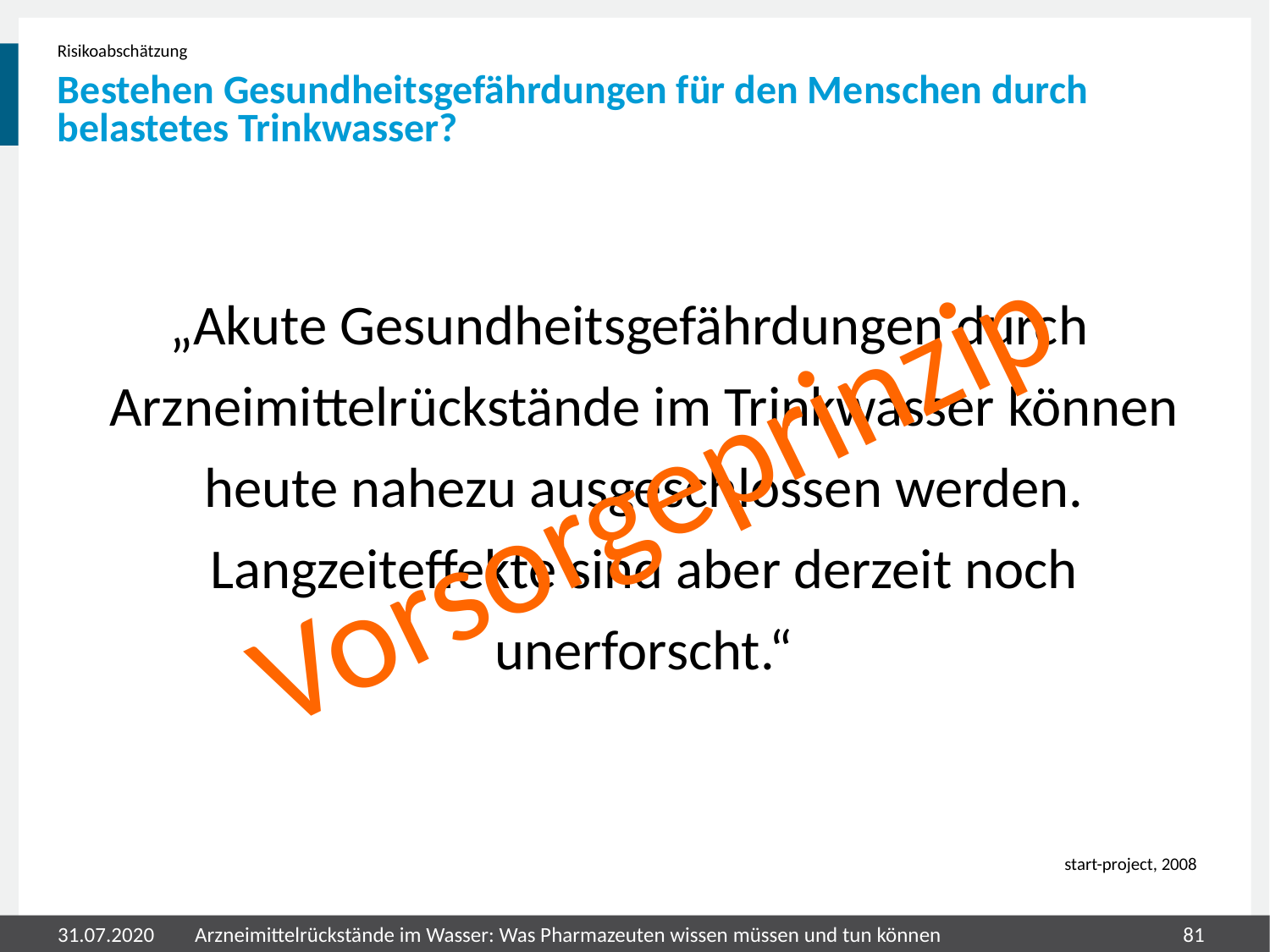

Risikoabschätzung

# Bestehen Gesundheitsgefährdungen für den Menschen durch belastetes Trinkwasser?

„Akute Gesundheitsgefährdungen durch Arzneimittelrückstände im Trinkwasser können heute nahezu ausgeschlossen werden. Langzeiteffekte sind aber derzeit noch unerforscht.“

Vorsorgeprinzip
start-project, 2008
31.07.2020
Arzneimittelrückstände im Wasser: Was Pharmazeuten wissen müssen und tun können
81